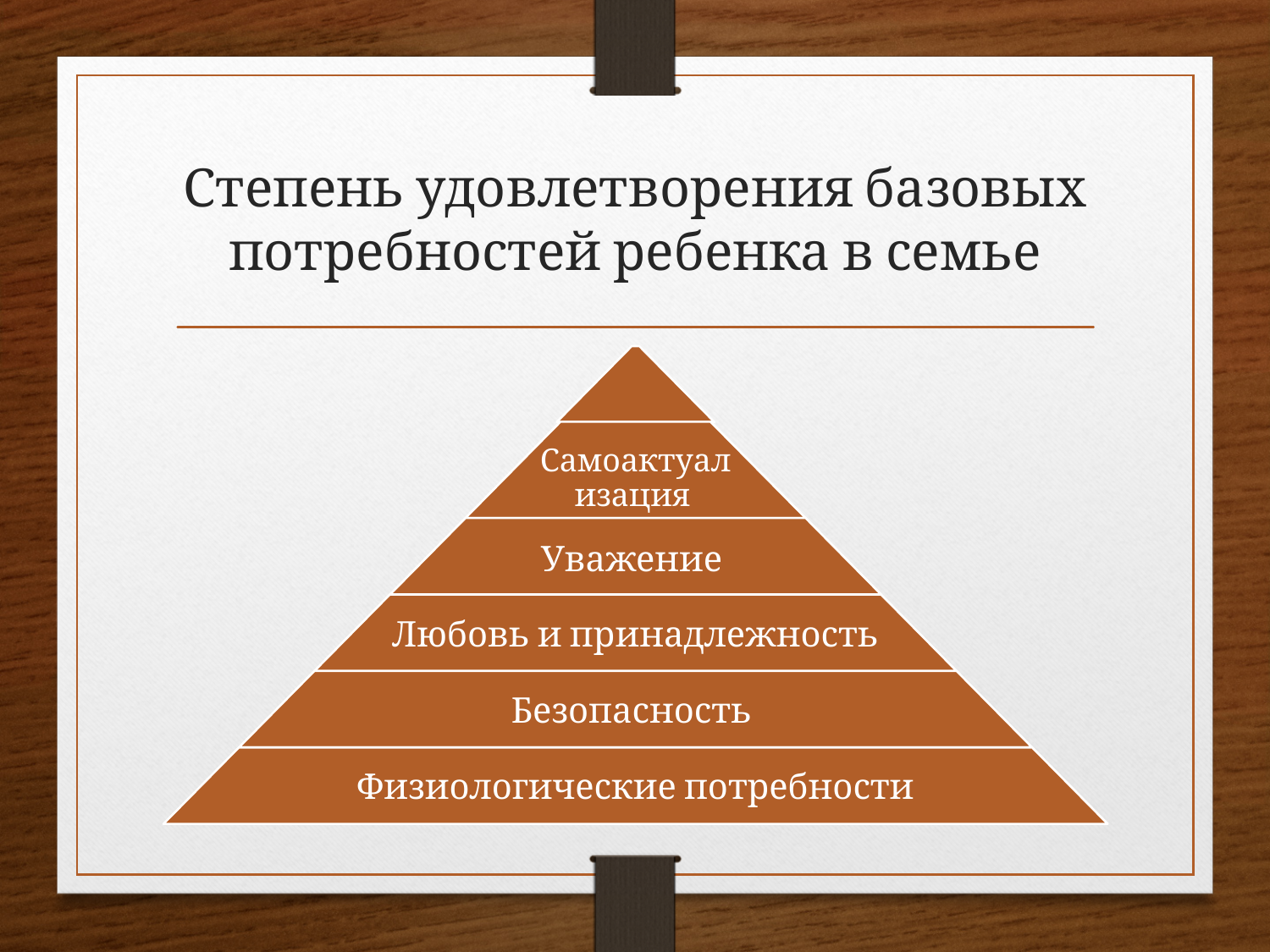

# Степень удовлетворения базовых потребностей ребенка в семье

Самоактуализация
Уважение
Любовь и принадлежность
Безопасность
Физиологические потребности